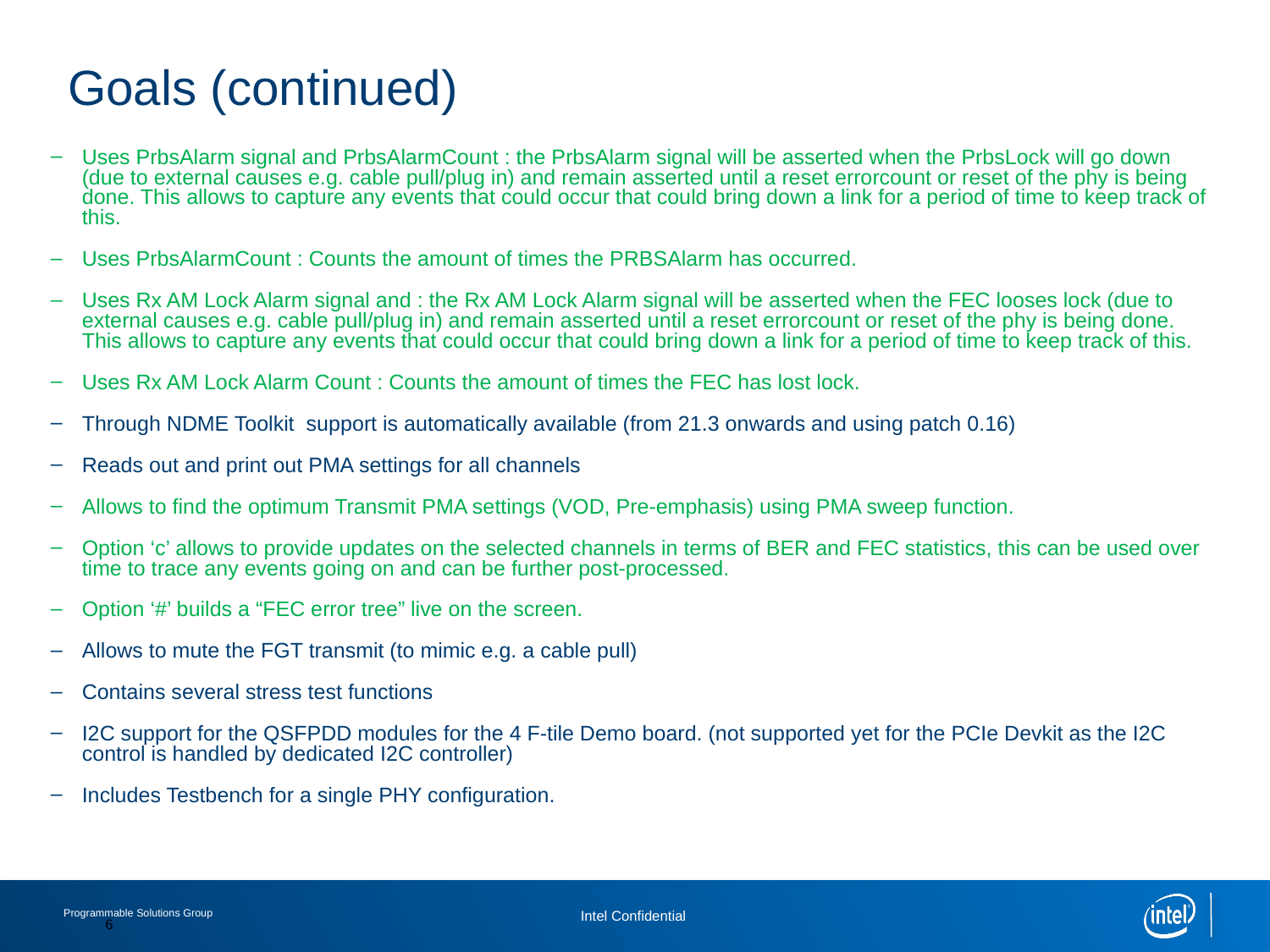

# Goals (continued)
Uses PrbsAlarm signal and PrbsAlarmCount : the PrbsAlarm signal will be asserted when the PrbsLock will go down (due to external causes e.g. cable pull/plug in) and remain asserted until a reset errorcount or reset of the phy is being done. This allows to capture any events that could occur that could bring down a link for a period of time to keep track of this.
Uses PrbsAlarmCount : Counts the amount of times the PRBSAlarm has occurred.
Uses Rx AM Lock Alarm signal and : the Rx AM Lock Alarm signal will be asserted when the FEC looses lock (due to external causes e.g. cable pull/plug in) and remain asserted until a reset errorcount or reset of the phy is being done. This allows to capture any events that could occur that could bring down a link for a period of time to keep track of this.
Uses Rx AM Lock Alarm Count : Counts the amount of times the FEC has lost lock.
Through NDME Toolkit  support is automatically available (from 21.3 onwards and using patch 0.16)
Reads out and print out PMA settings for all channels
Allows to find the optimum Transmit PMA settings (VOD, Pre-emphasis) using PMA sweep function.
Option ‘c’ allows to provide updates on the selected channels in terms of BER and FEC statistics, this can be used over time to trace any events going on and can be further post-processed.
Option ‘#’ builds a “FEC error tree” live on the screen.
Allows to mute the FGT transmit (to mimic e.g. a cable pull)
Contains several stress test functions
I2C support for the QSFPDD modules for the 4 F-tile Demo board. (not supported yet for the PCIe Devkit as the I2C control is handled by dedicated I2C controller)
Includes Testbench for a single PHY configuration.

6